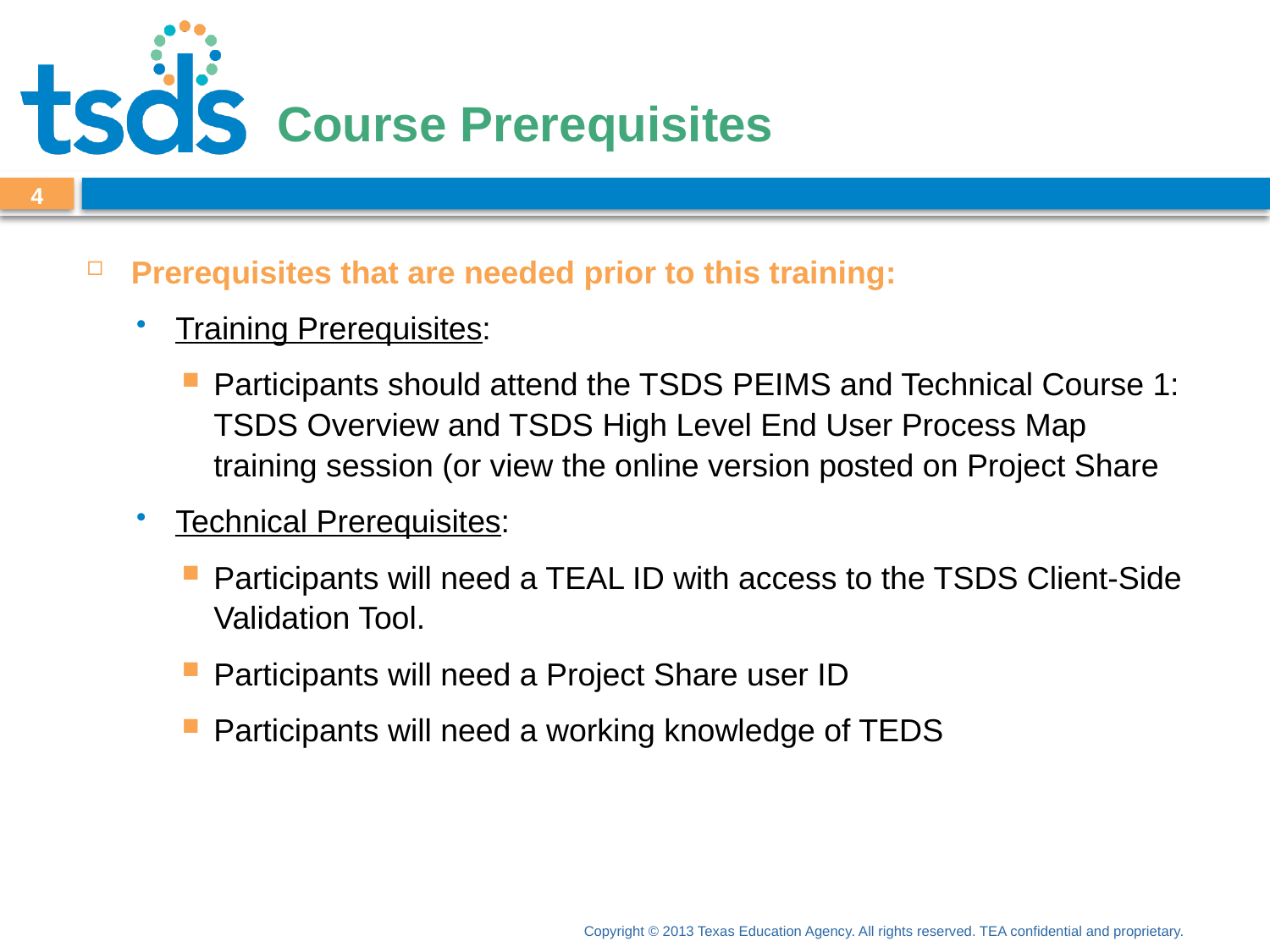

# Course Prerequisites
4
Prerequisites that are needed prior to this training:
Training Prerequisites:
Participants should attend the TSDS PEIMS and Technical Course 1: TSDS Overview and TSDS High Level End User Process Map training session (or view the online version posted on Project Share
Technical Prerequisites:
Participants will need a TEAL ID with access to the TSDS Client-Side Validation Tool.
Participants will need a Project Share user ID
Participants will need a working knowledge of TEDS